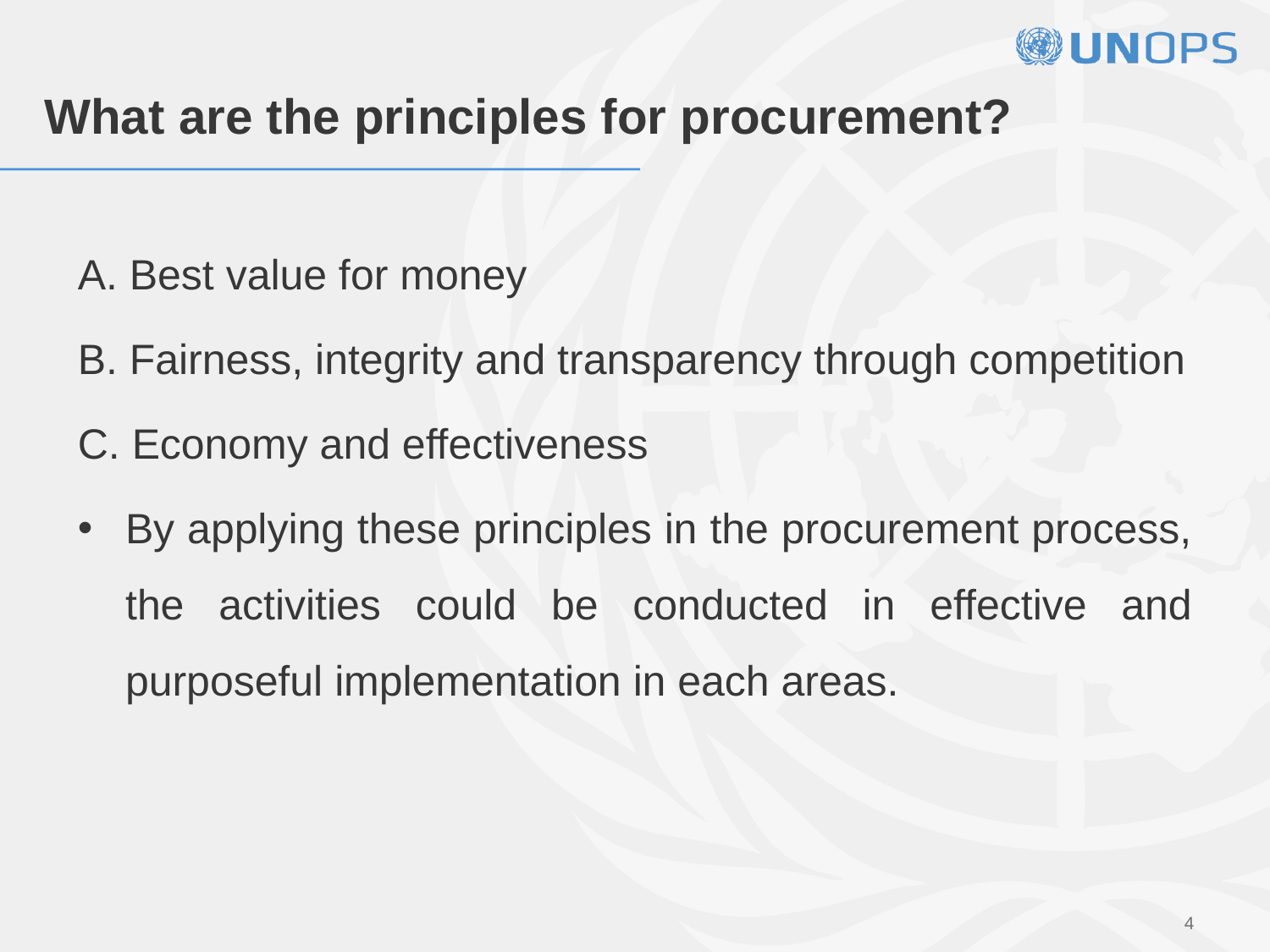

# What are the principles for procurement?
A. Best value for money
B. Fairness, integrity and transparency through competition
C. Economy and effectiveness
By applying these principles in the procurement process, the activities could be conducted in effective and purposeful implementation in each areas.

4